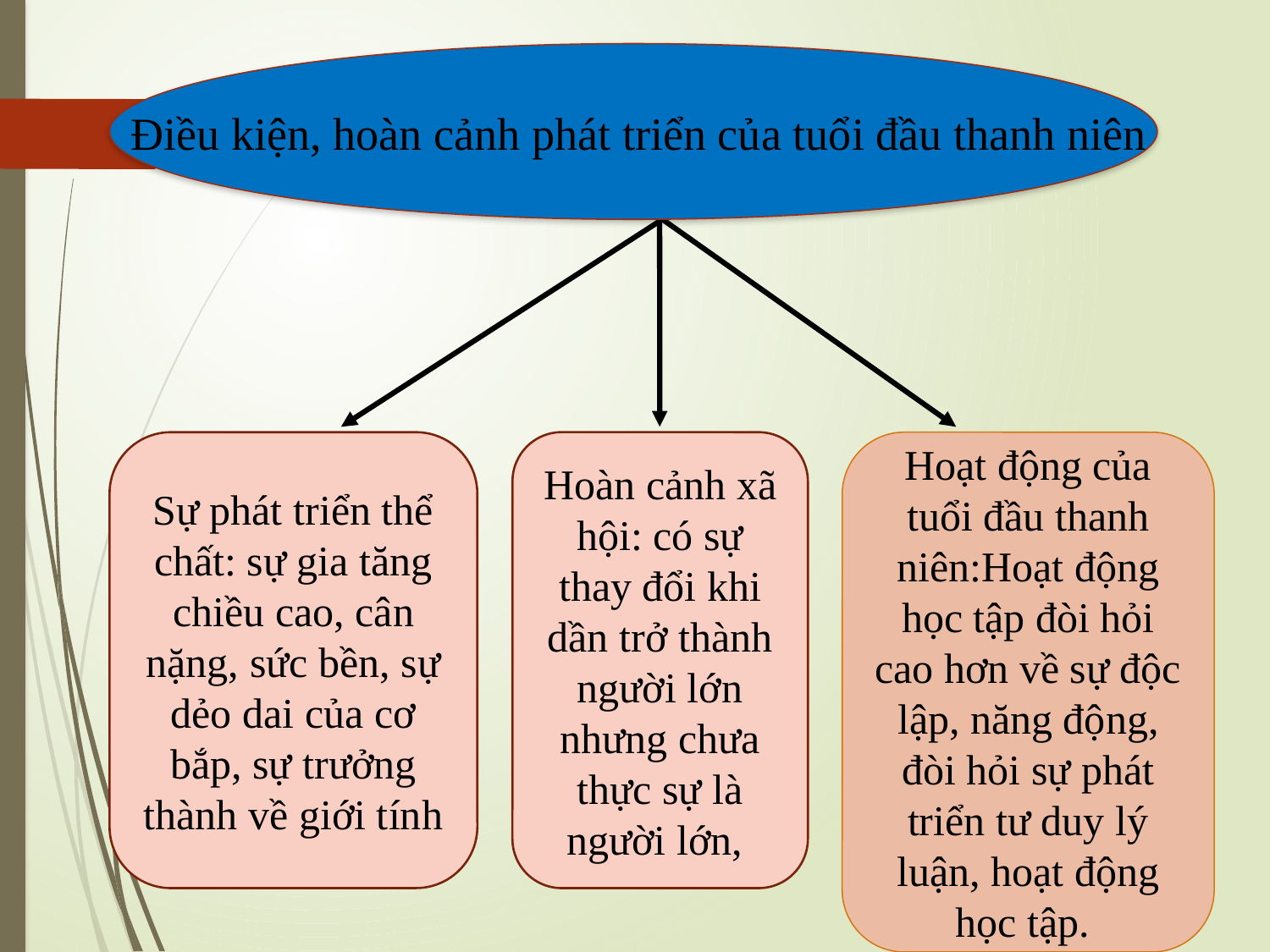

Điều kiện, hoàn cảnh phát triển của tuổi đầu thanh niên

Hoạt động của tuổi đầu thanh niên:Hoạt động học tập đòi hỏi cao hơn về sự độc lập, năng động, đòi hỏi sự phát triển tư duy lý luận, hoạt động học tập.
Sự phát triển thể chất: sự gia tăng chiều cao, cân nặng, sức bền, sự dẻo dai của cơ bắp, sự trưởng thành về giới tính
Hoàn cảnh xã hội: có sự thay đổi khi dần trở thành người lớn nhưng chưa thực sự là người lớn,